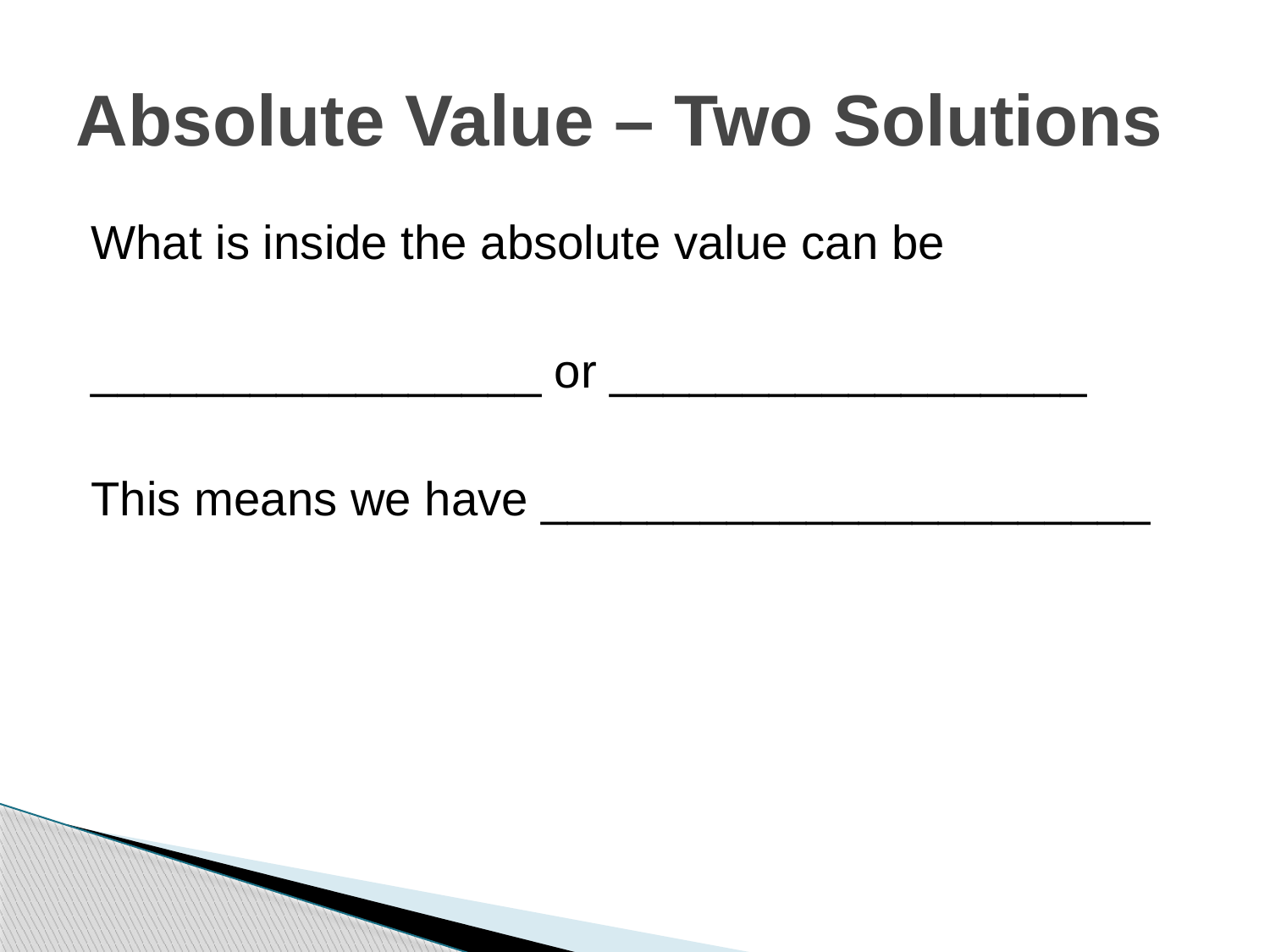

# Absolute Value – Two Solutions
What is inside the absolute value can be

_________________ or __________________

This means we have _______________________